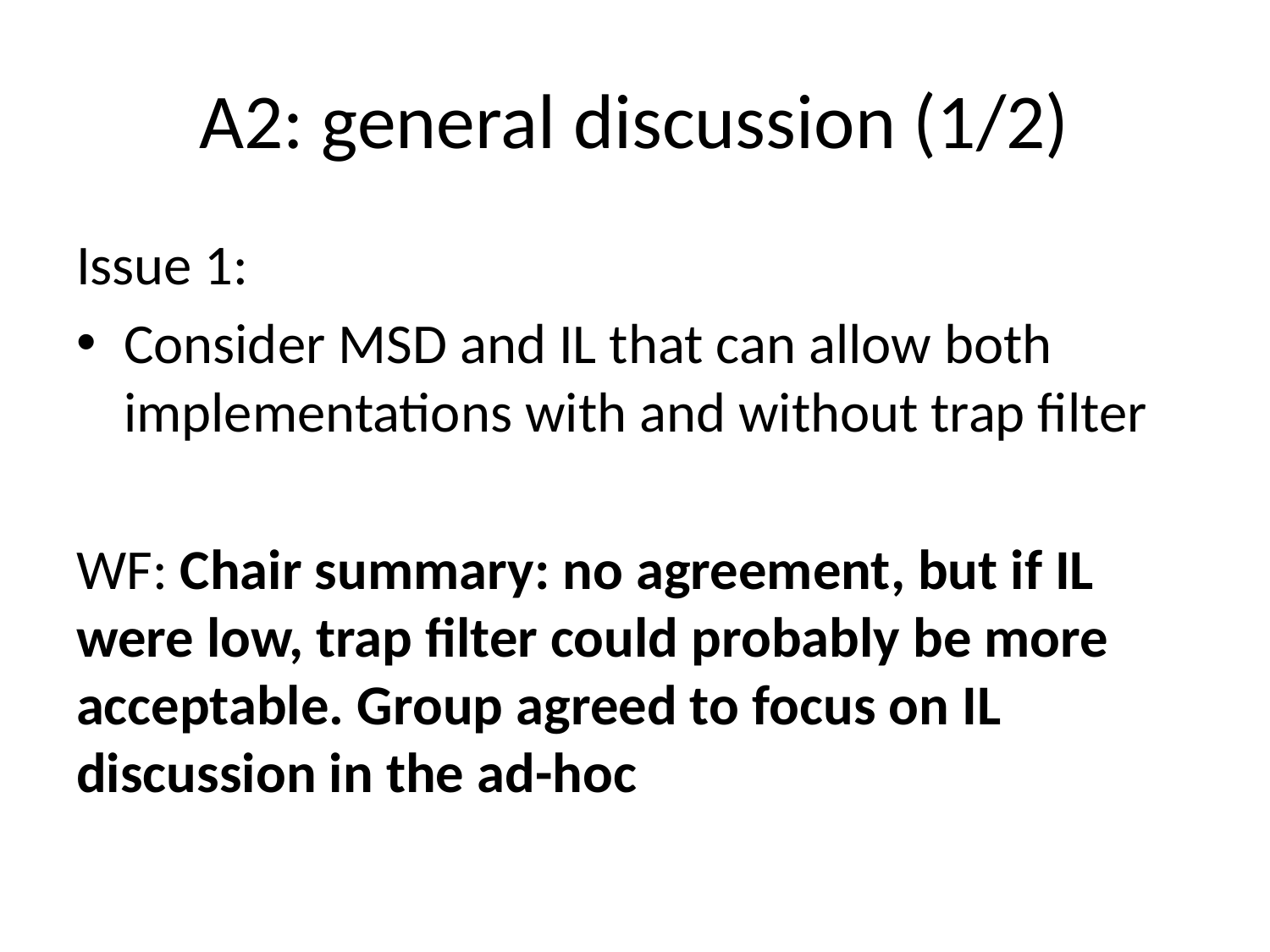

# A2: general discussion (1/2)
Issue 1:
Consider MSD and IL that can allow both implementations with and without trap filter

WF: Chair summary: no agreement, but if IL were low, trap filter could probably be more acceptable. Group agreed to focus on IL discussion in the ad-hoc